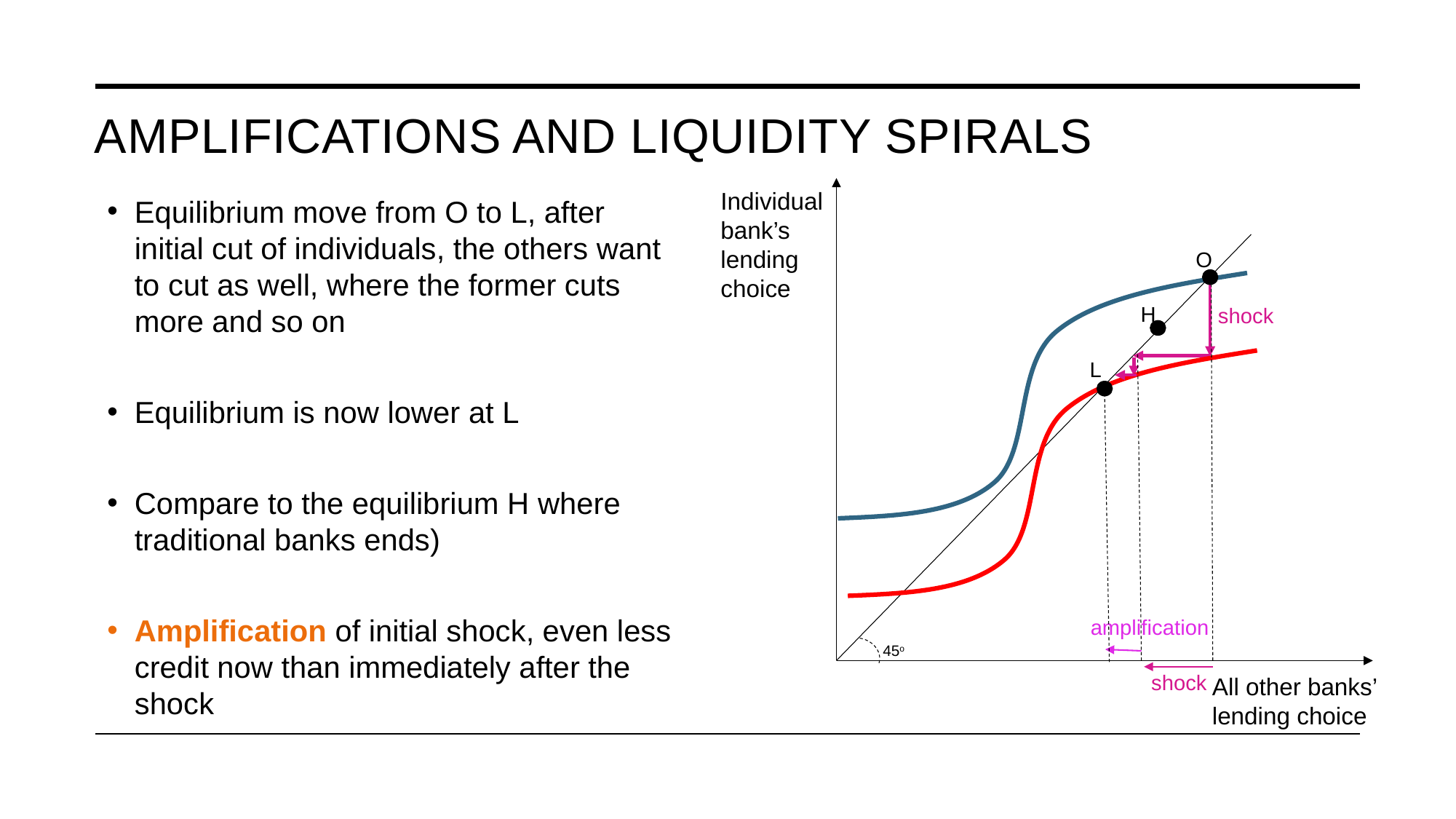

# Amplifications and liquidity spirals

O

H
shock

L

amplification
45o

shock
All other banks’
lending choice

Individual
bank’s
lending
choice
Equilibrium move from O to L, after initial cut of individuals, the others want to cut as well, where the former cuts more and so on

Equilibrium is now lower at L

Compare to the equilibrium H where traditional banks ends)

Amplification of initial shock, even less credit now than immediately after the shock